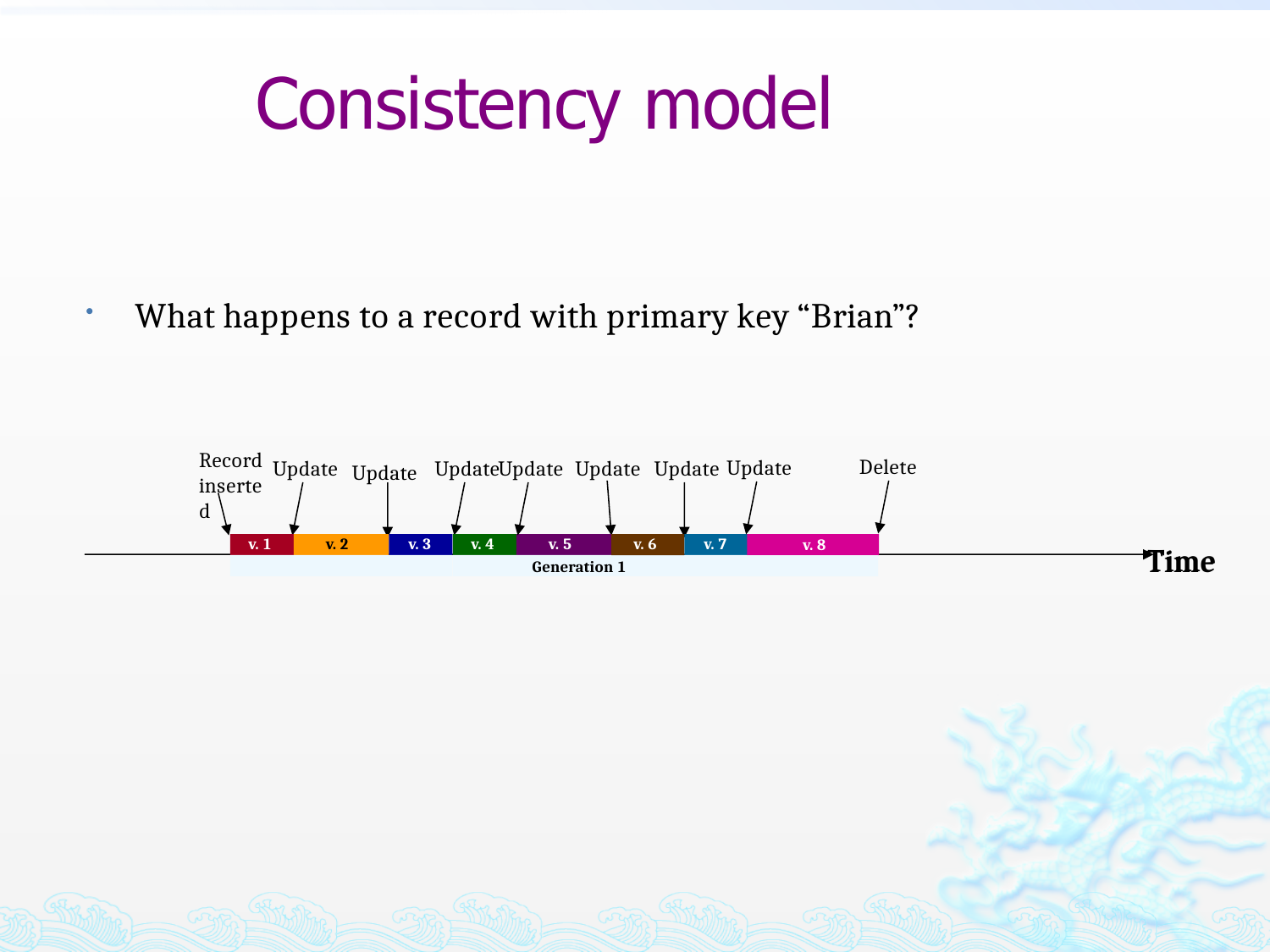

Consistency model

What happens to a record with primary key “Brian”?

Record inserted
Delete
Update
Update
Update
Update
Update
Update
Update

v. 2
v. 5
v. 1
v. 3
v. 4
v. 6
v. 7
v. 8
Time

Time
Generation 1